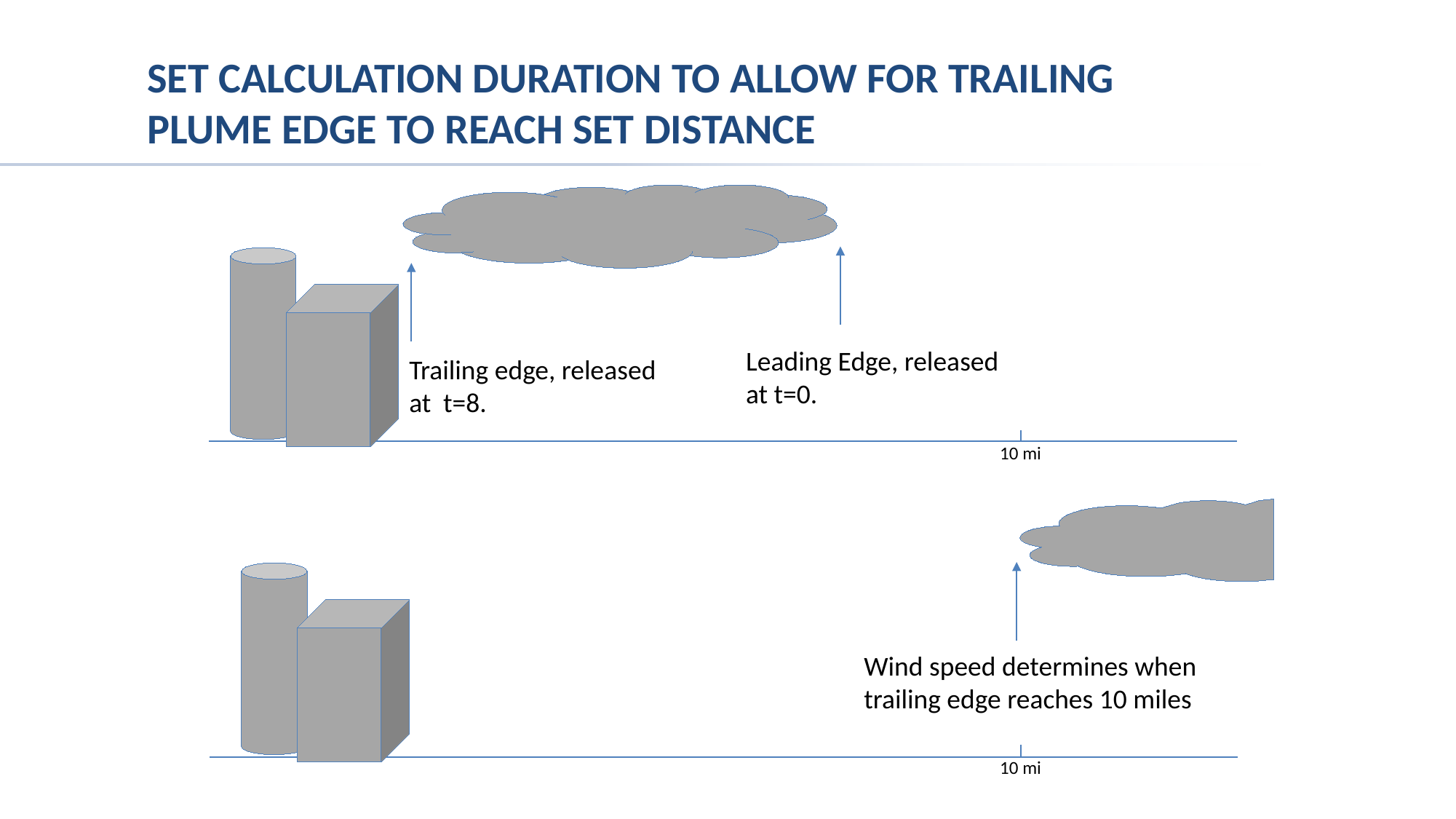

# Set calculation duration to allow for trailing plume edge to reach set distance

Leading Edge, released at t=0.
Trailing edge, released at  t=8.
10 mi

Wind speed determines when trailing edge reaches 10 miles
10 mi